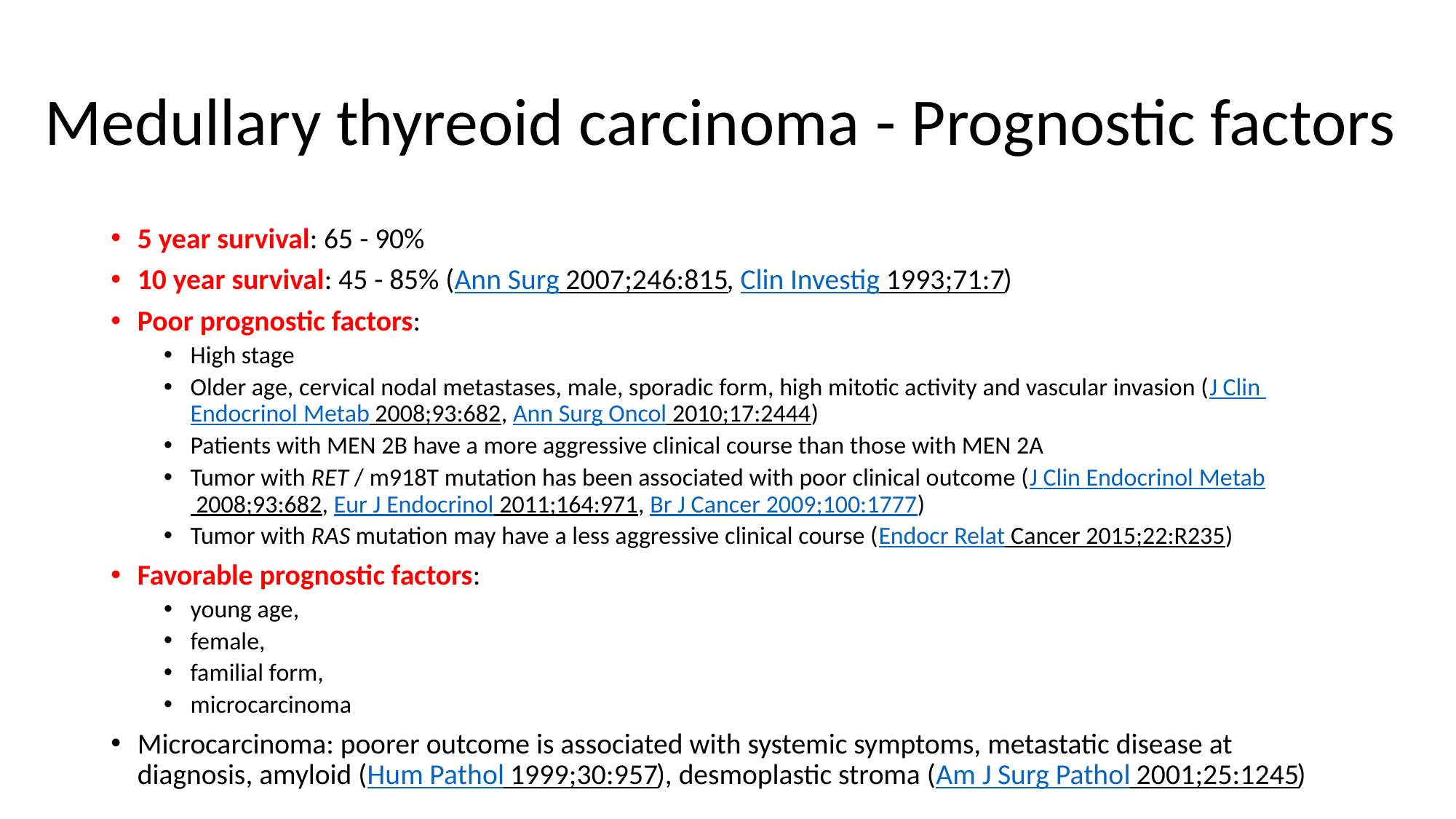

# Medullary thyreoid carcinoma - Prognostic factors
5 year survival: 65 - 90%
10 year survival: 45 - 85% (Ann Surg 2007;246:815, Clin Investig 1993;71:7)
Poor prognostic factors:
High stage
Older age, cervical nodal metastases, male, sporadic form, high mitotic activity and vascular invasion (J Clin Endocrinol Metab 2008;93:682, Ann Surg Oncol 2010;17:2444)
Patients with MEN 2B have a more aggressive clinical course than those with MEN 2A
Tumor with RET / m918T mutation has been associated with poor clinical outcome (J Clin Endocrinol Metab 2008;93:682, Eur J Endocrinol 2011;164:971, Br J Cancer 2009;100:1777)
Tumor with RAS mutation may have a less aggressive clinical course (Endocr Relat Cancer 2015;22:R235)
Favorable prognostic factors:
young age,
female,
familial form,
microcarcinoma
Microcarcinoma: poorer outcome is associated with systemic symptoms, metastatic disease at diagnosis, amyloid (Hum Pathol 1999;30:957), desmoplastic stroma (Am J Surg Pathol 2001;25:1245)